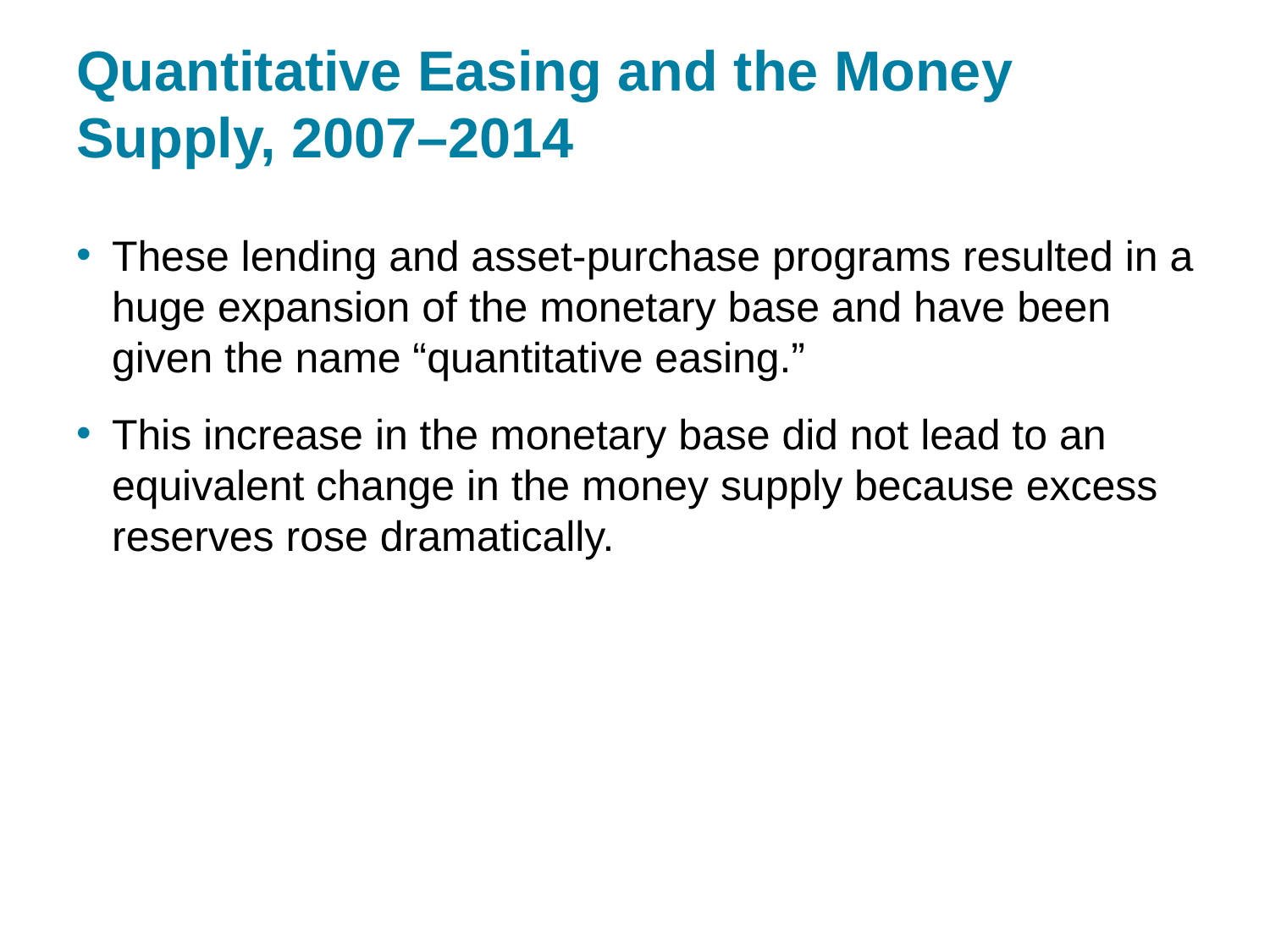

# Quantitative Easing and the Money Supply, 2007–2014
These lending and asset-purchase programs resulted in a huge expansion of the monetary base and have been given the name “quantitative easing.”
This increase in the monetary base did not lead to an equivalent change in the money supply because excess reserves rose dramatically.